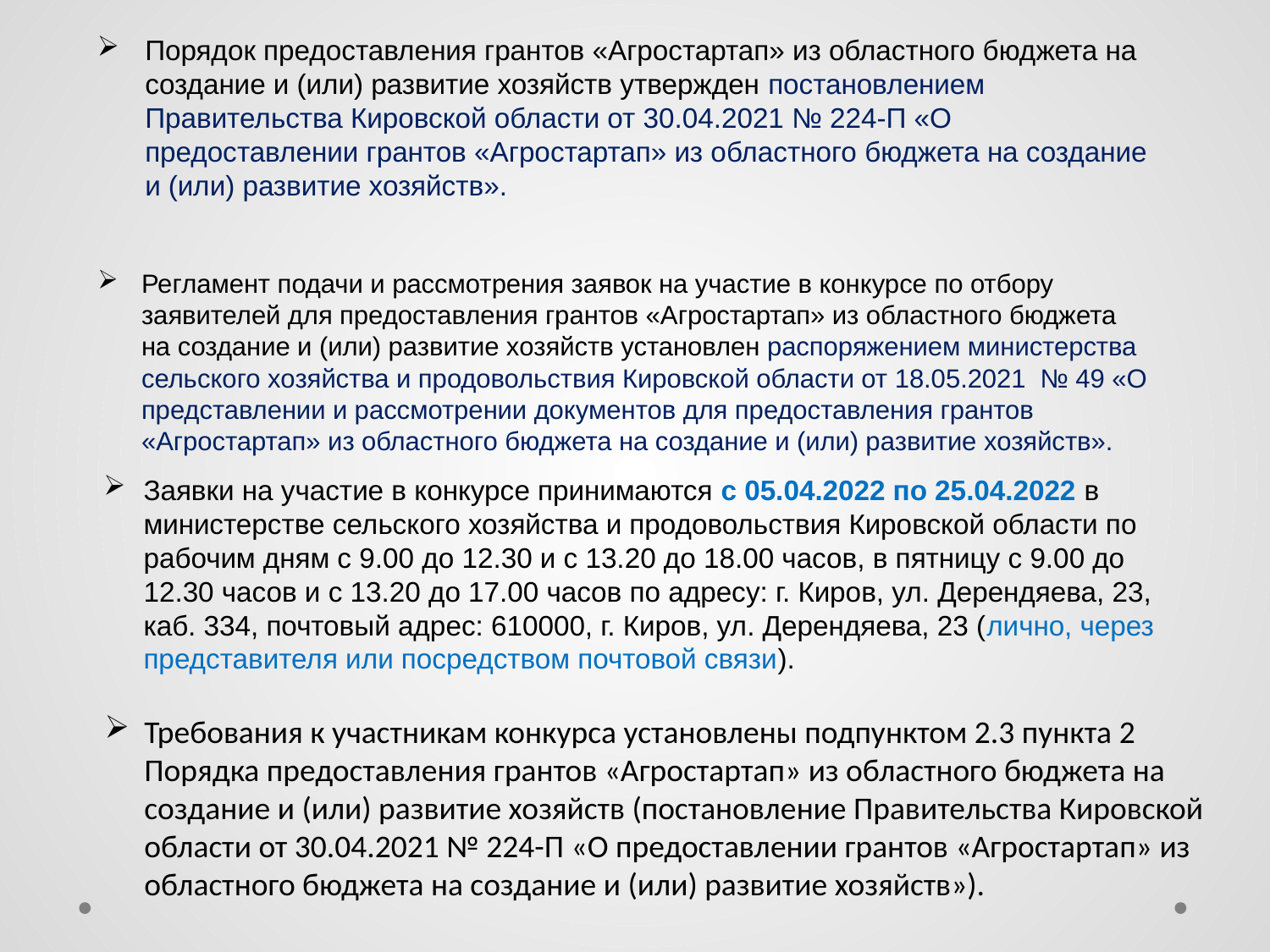

Порядок предоставления грантов «Агростартап» из областного бюджета на создание и (или) развитие хозяйств утвержден постановлением Правительства Кировской области от 30.04.2021 № 224-П «О предоставлении грантов «Агростартап» из областного бюджета на создание и (или) развитие хозяйств».
# Регламент подачи и рассмотрения заявок на участие в конкурсе по отбору заявителей для предоставления грантов «Агростартап» из областного бюджета на создание и (или) развитие хозяйств установлен распоряжением министерства сельского хозяйства и продовольствия Кировской области от 18.05.2021  № 49 «О представлении и рассмотрении документов для предоставления грантов «Агростартап» из областного бюджета на создание и (или) развитие хозяйств».
Заявки на участие в конкурсе принимаются с 05.04.2022 по 25.04.2022 в министерстве сельского хозяйства и продовольствия Кировской области по рабочим дням с 9.00 до 12.30 и с 13.20 до 18.00 часов, в пятницу с 9.00 до 12.30 часов и с 13.20 до 17.00 часов по адресу: г. Киров, ул. Дерендяева, 23, каб. 334, почтовый адрес: 610000, г. Киров, ул. Дерендяева, 23 (лично, через представителя или посредством почтовой связи).
Требования к участникам конкурса установлены подпунктом 2.3 пункта 2 Порядка предоставления грантов «Агростартап» из областного бюджета на создание и (или) развитие хозяйств (постановление Правительства Кировской области от 30.04.2021 № 224-П «О предоставлении грантов «Агростартап» из областного бюджета на создание и (или) развитие хозяйств»).